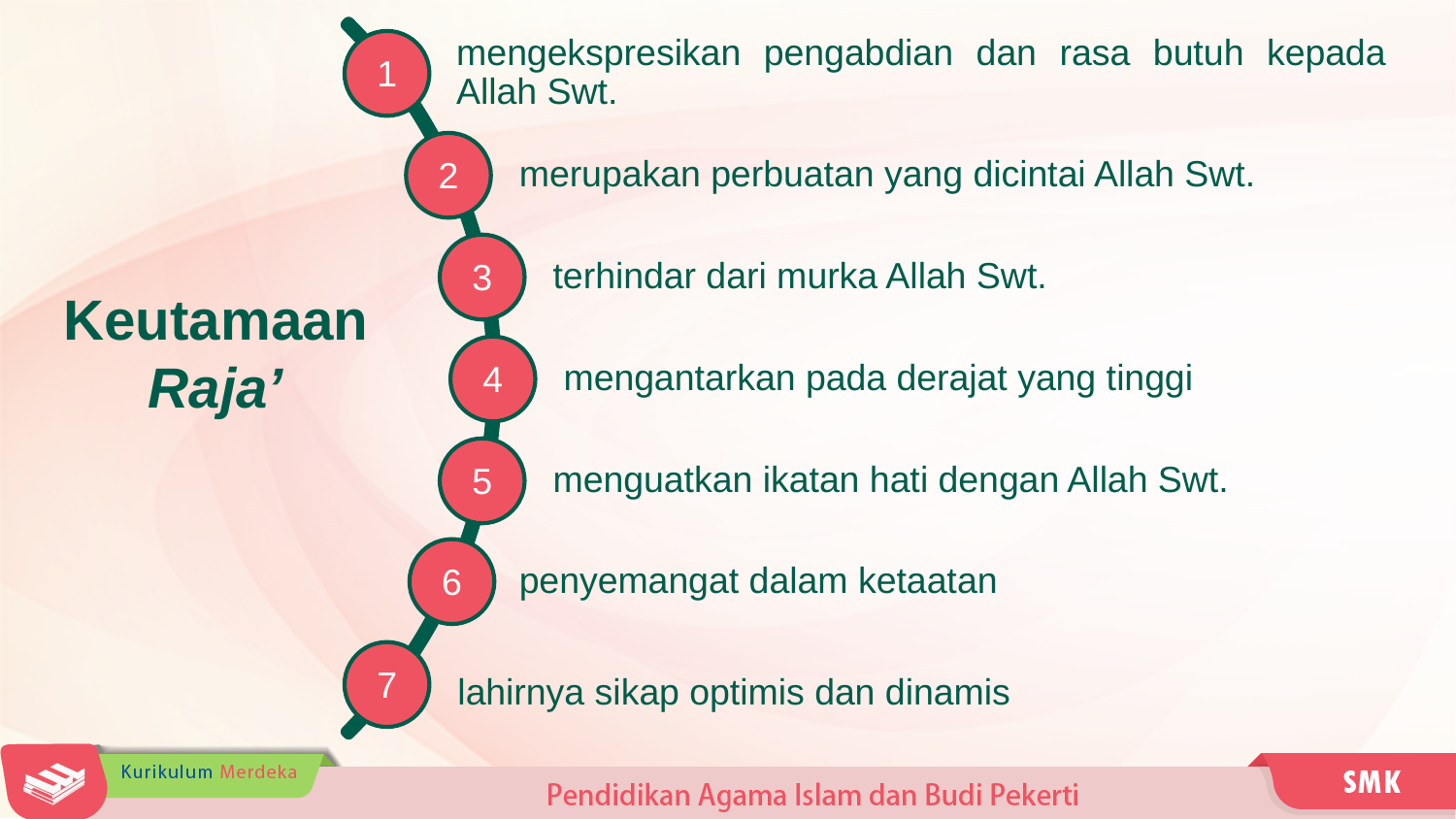

1
2
3
4
5
6
7
mengekspresikan pengabdian dan rasa butuh kepada Allah Swt.
merupakan perbuatan yang dicintai Allah Swt.
terhindar dari murka Allah Swt.
mengantarkan pada derajat yang tinggi
menguatkan ikatan hati dengan Allah Swt.
penyemangat dalam ketaatan
lahirnya sikap optimis dan dinamis
Keutamaan Raja’